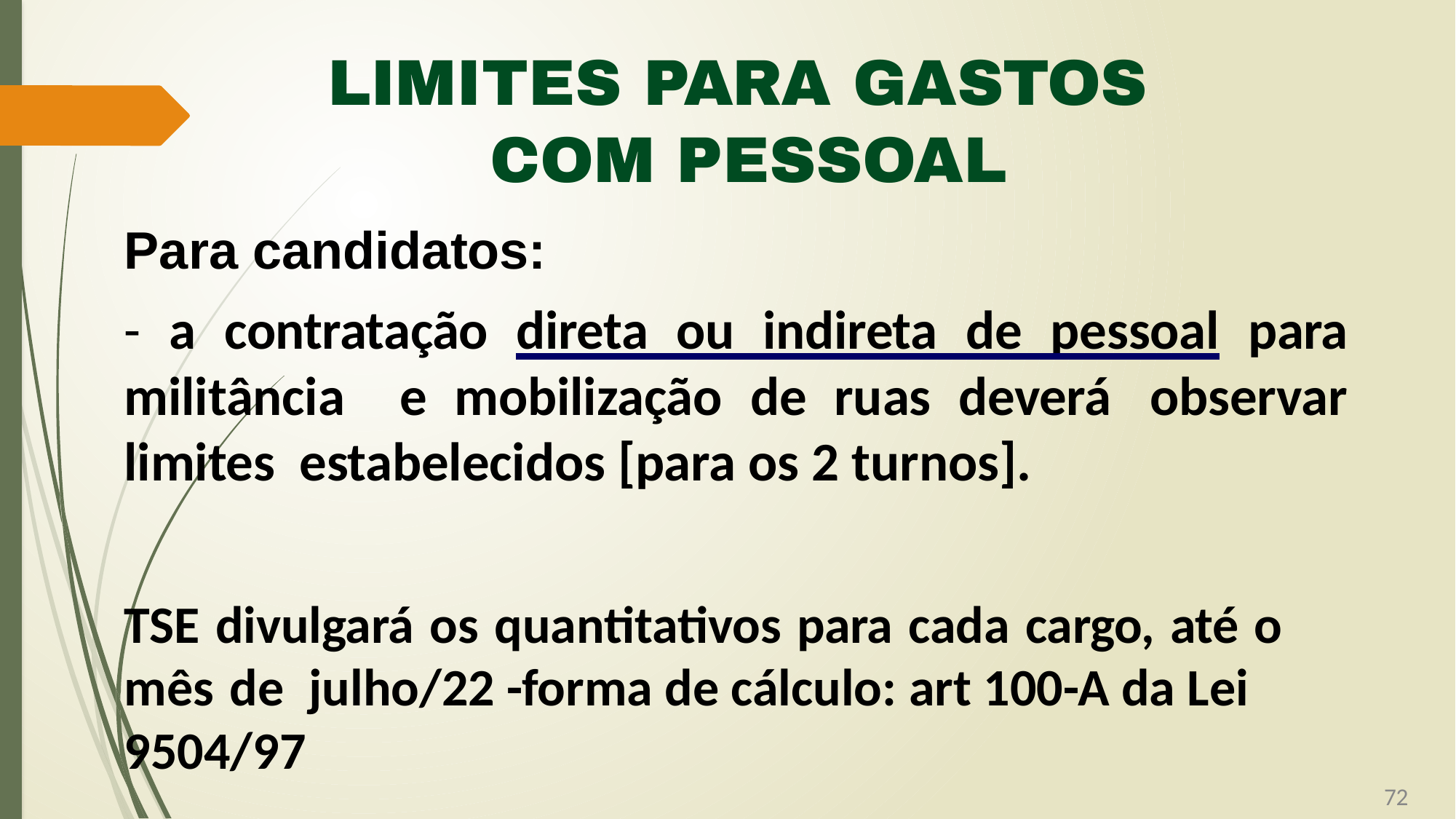

# LIMITES PARA GASTOS COM PESSOAL
Para candidatos:
- a contratação direta ou indireta de pessoal para militância  e mobilização de ruas deverá observar limites  estabelecidos [para os 2 turnos].

TSE divulgará os quantitativos para cada cargo, até o mês de  julho/22 -forma de cálculo: art 100-A da Lei 9504/97
72